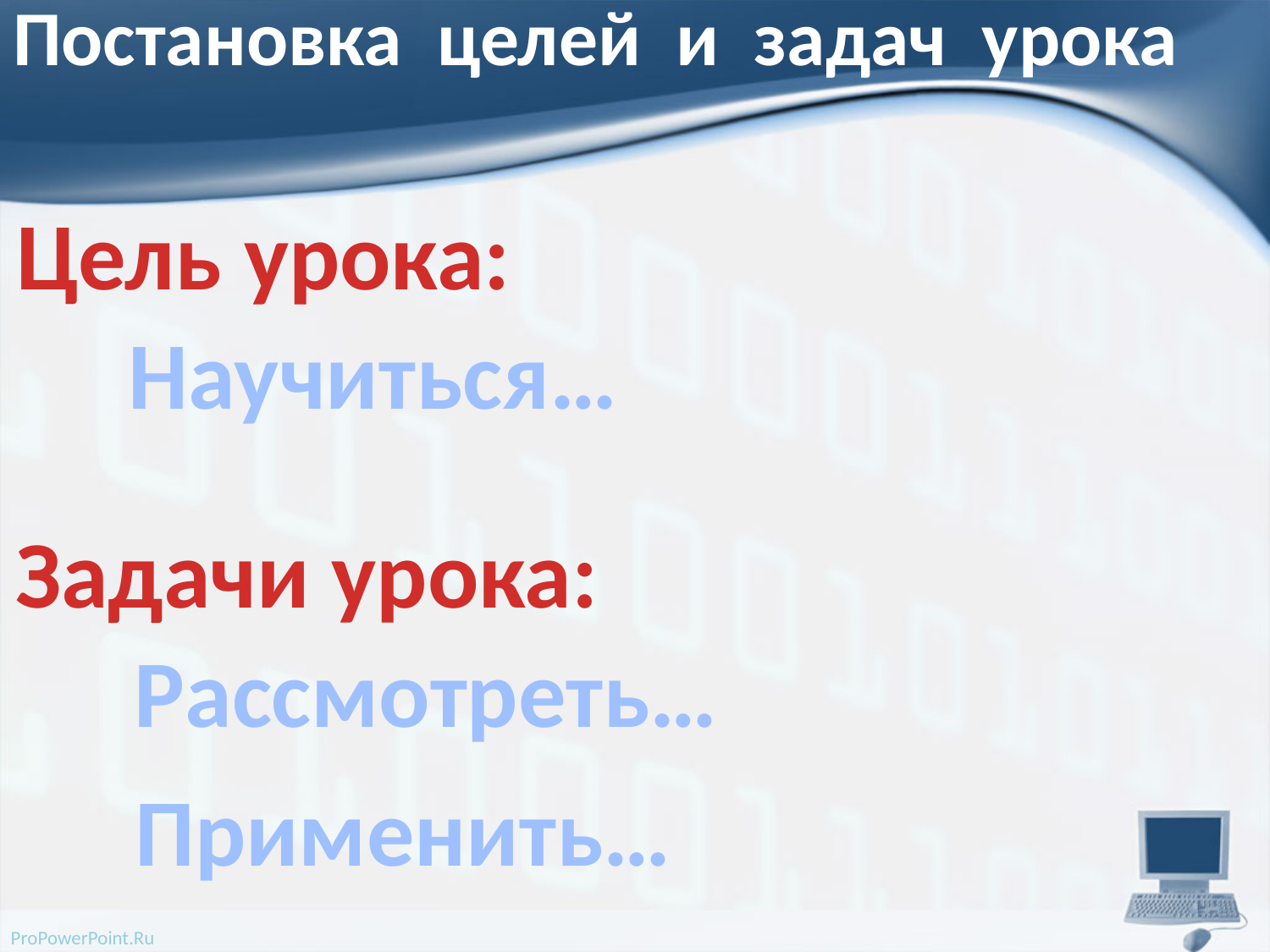

# Постановка  целей  и  задач  урока
Цель урока:
Научиться…
Задачи урока:
Рассмотреть…
Применить…